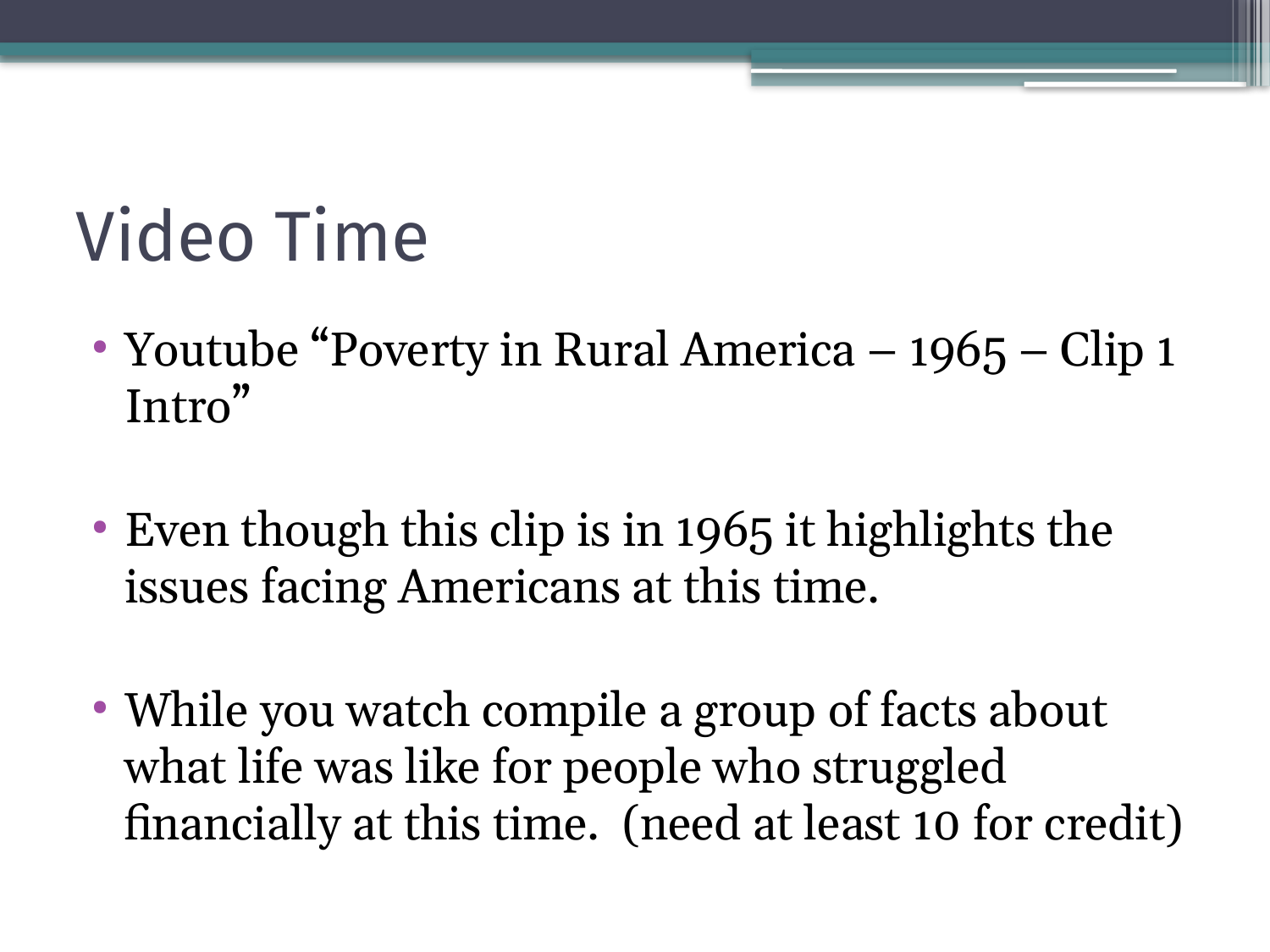

# Video Time
Youtube “Poverty in Rural America – 1965 – Clip 1 Intro”

Even though this clip is in 1965 it highlights the issues facing Americans at this time.

While you watch compile a group of facts about what life was like for people who struggled financially at this time.  (need at least 10 for credit)